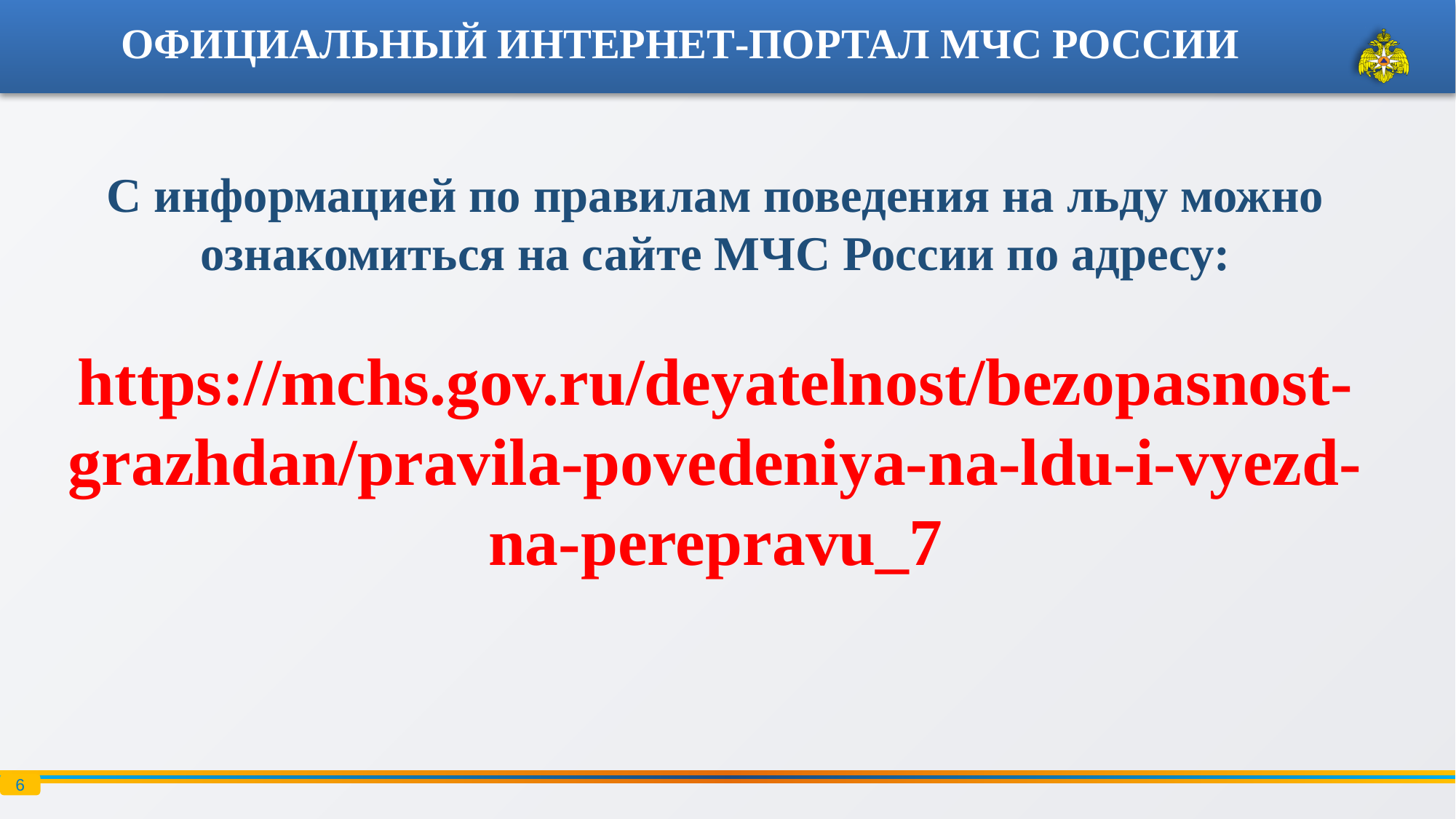

# ОФИЦИАЛЬНЫЙ ИНТЕРНЕТ-ПОРТАЛ МЧС РОССИИ
С информацией по правилам поведения на льду можно ознакомиться на сайте МЧС России по адресу:

https://mchs.gov.ru/deyatelnost/bezopasnost-grazhdan/pravila-povedeniya-na-ldu-i-vyezd-na-perepravu_7

6